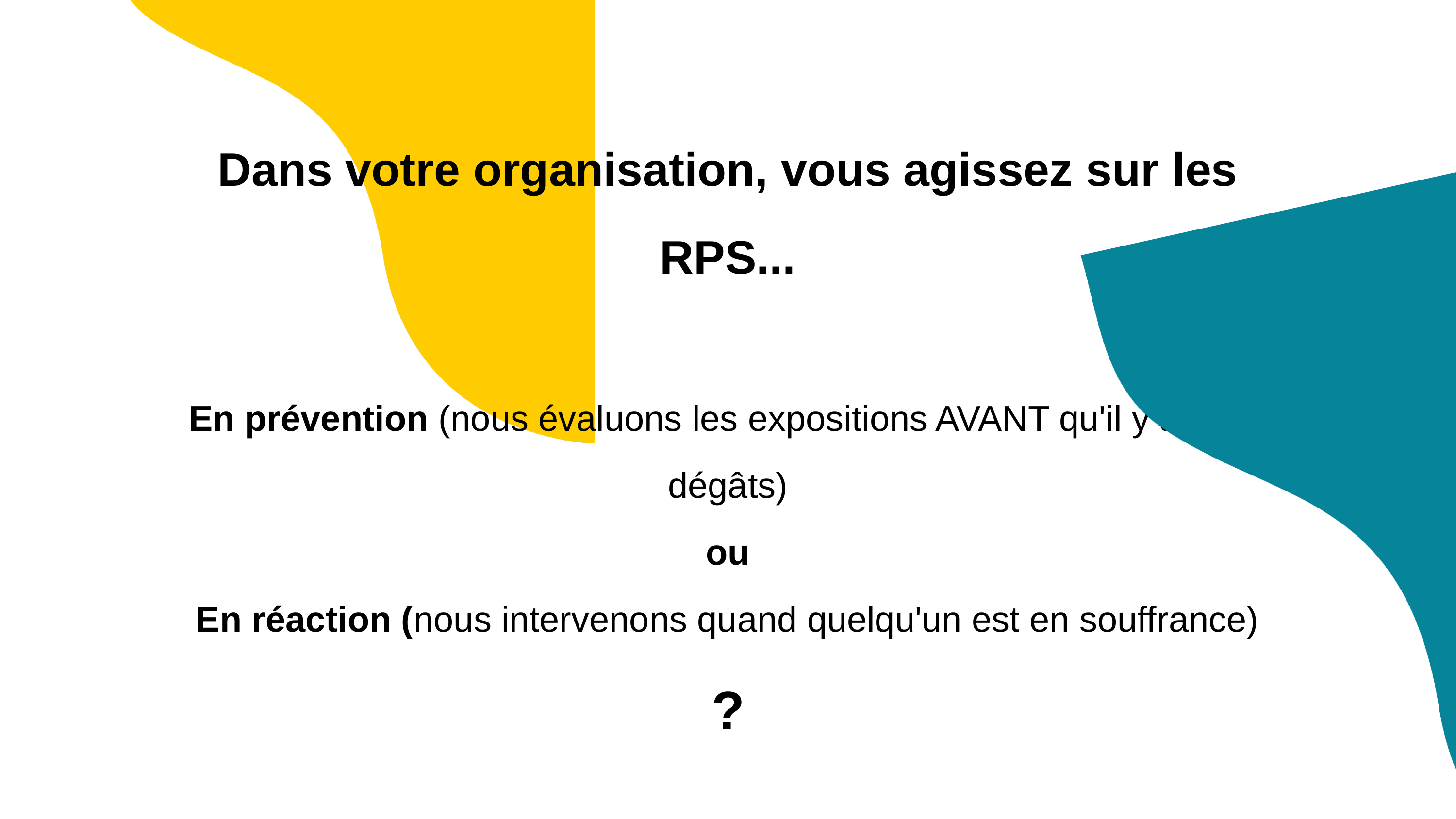

Dans votre organisation, vous agissez sur les RPS...

En prévention (nous évaluons les expositions AVANT qu'il y ait des dégâts)
ou
En réaction (nous intervenons quand quelqu'un est en souffrance)
?